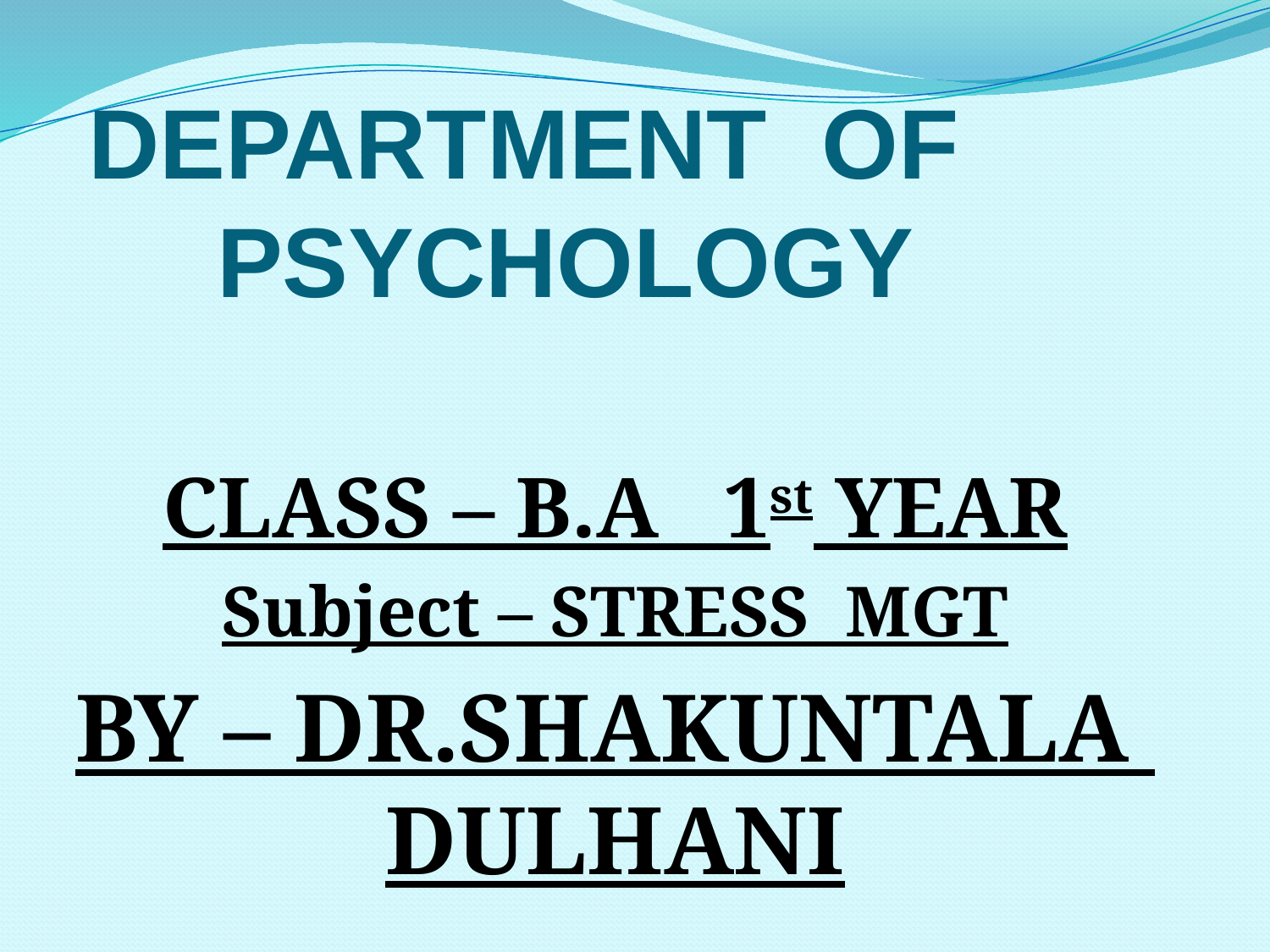

# DEPARTMENT  OF    PSYCHOLOGY
CLASS – B.A   1st YEAR
Subject – STRESS  MGT
BY – DR.SHAKUNTALA  DULHANI